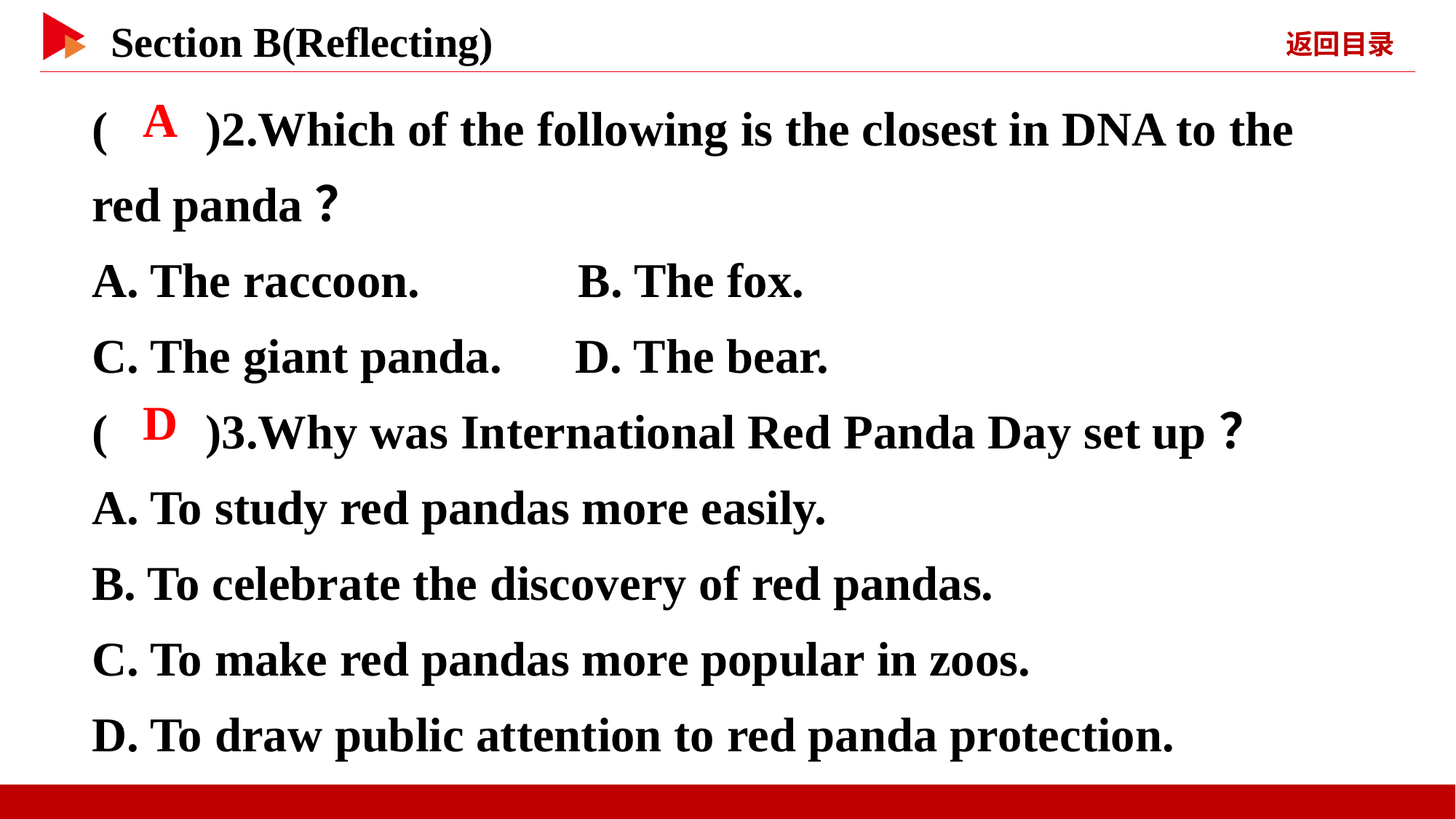

(        )2.Which of the following is the closest in DNA to the red panda？
A. The raccoon.             B. The fox.
C. The giant panda.      D. The bear.
(        )3.Why was International Red Panda Day set up？
A. To study red pandas more easily.
B. To celebrate the discovery of red pandas.
C. To make red pandas more popular in zoos.
D. To draw public attention to red panda protection.
   A
   D